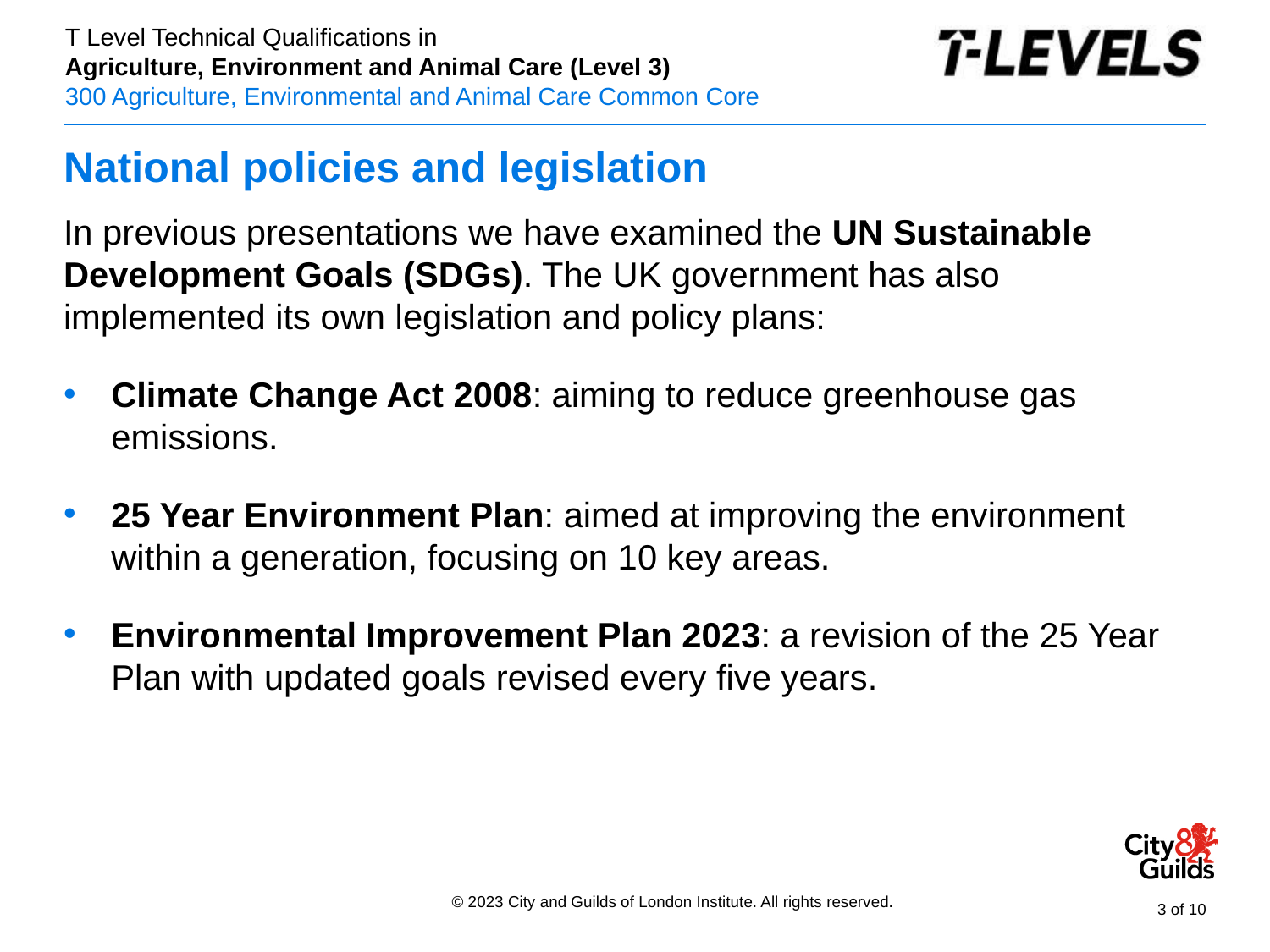

# National policies and legislation
In previous presentations we have examined the UN Sustainable Development Goals (SDGs). The UK government has also implemented its own legislation and policy plans:
Climate Change Act 2008: aiming to reduce greenhouse gas emissions.
25 Year Environment Plan: aimed at improving the environment within a generation, focusing on 10 key areas.
Environmental Improvement Plan 2023: a revision of the 25 Year Plan with updated goals revised every five years.